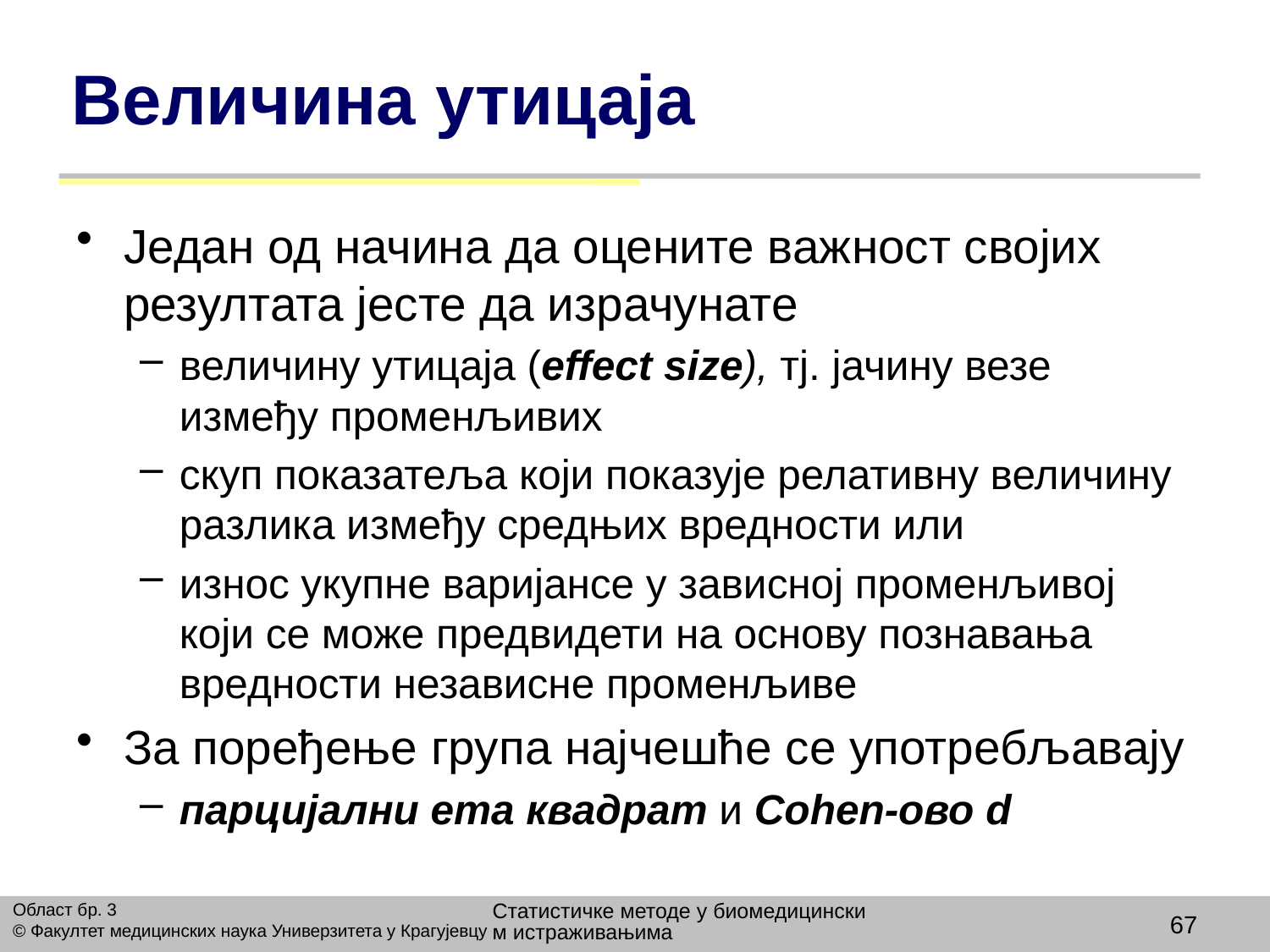

# Величина утицаја
Један од начина да оцените важност својих резултата јесте да израчунате
величину утицаја (effect size), тј. јачину везе између променљивих
скуп показатеља који показује релативну величину разлика између средњих вредности или
износ укупне варијансе у зависној променљивој који се може предвидети на основу познавања вредности независне променљиве
За поређење група најчешће се употребљавају
парцијални ета квадрат и Cohen-ово d

Статистичке методе у биомедицинским истраживањима
Област бр. 3
© Факултет медицинских наука Универзитета у Крагујевцу
67